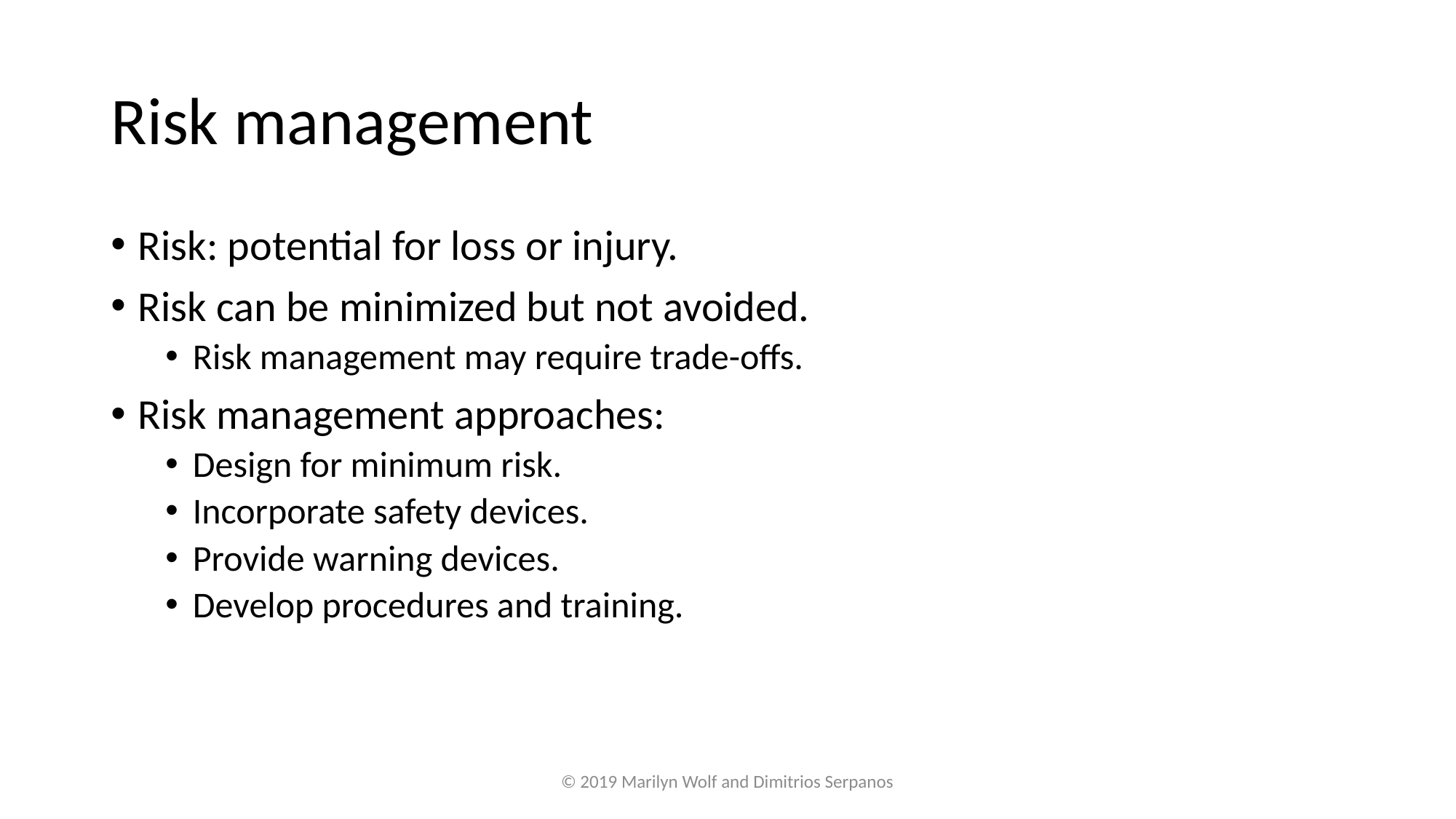

# Risk management
Risk: potential for loss or injury.
Risk can be minimized but not avoided.
Risk management may require trade-offs.
Risk management approaches:
Design for minimum risk.
Incorporate safety devices.
Provide warning devices.
Develop procedures and training.

© 2019 Marilyn Wolf and Dimitrios Serpanos